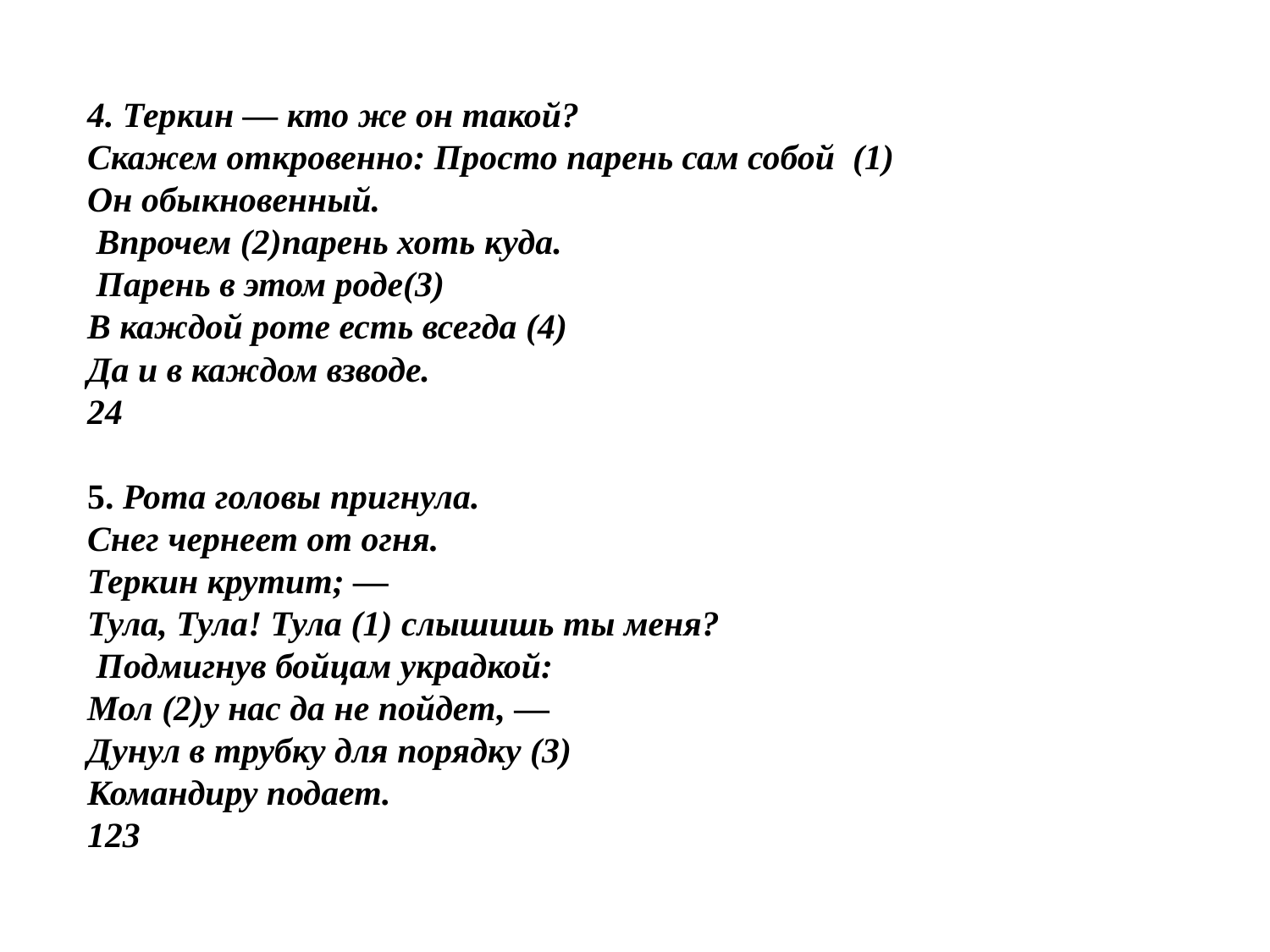

4. Теркин — кто же он такой?
Скажем откровенно: Просто парень сам собой  (1)
Он обыкновенный.
 Впрочем (2)парень хоть куда.
 Парень в этом роде(3)
В каждой роте есть всегда (4)
Да и в каждом взводе.
24

5. Рота головы пригнула.
Снег чернеет от огня.
Теркин крутит; —
Тула, Тула! Тула (1) слышишь ты меня?
 Подмигнув бойцам украдкой:
Мол (2)у нас да не пойдет, —
Дунул в трубку для порядку (3)
Командиру подает.
123